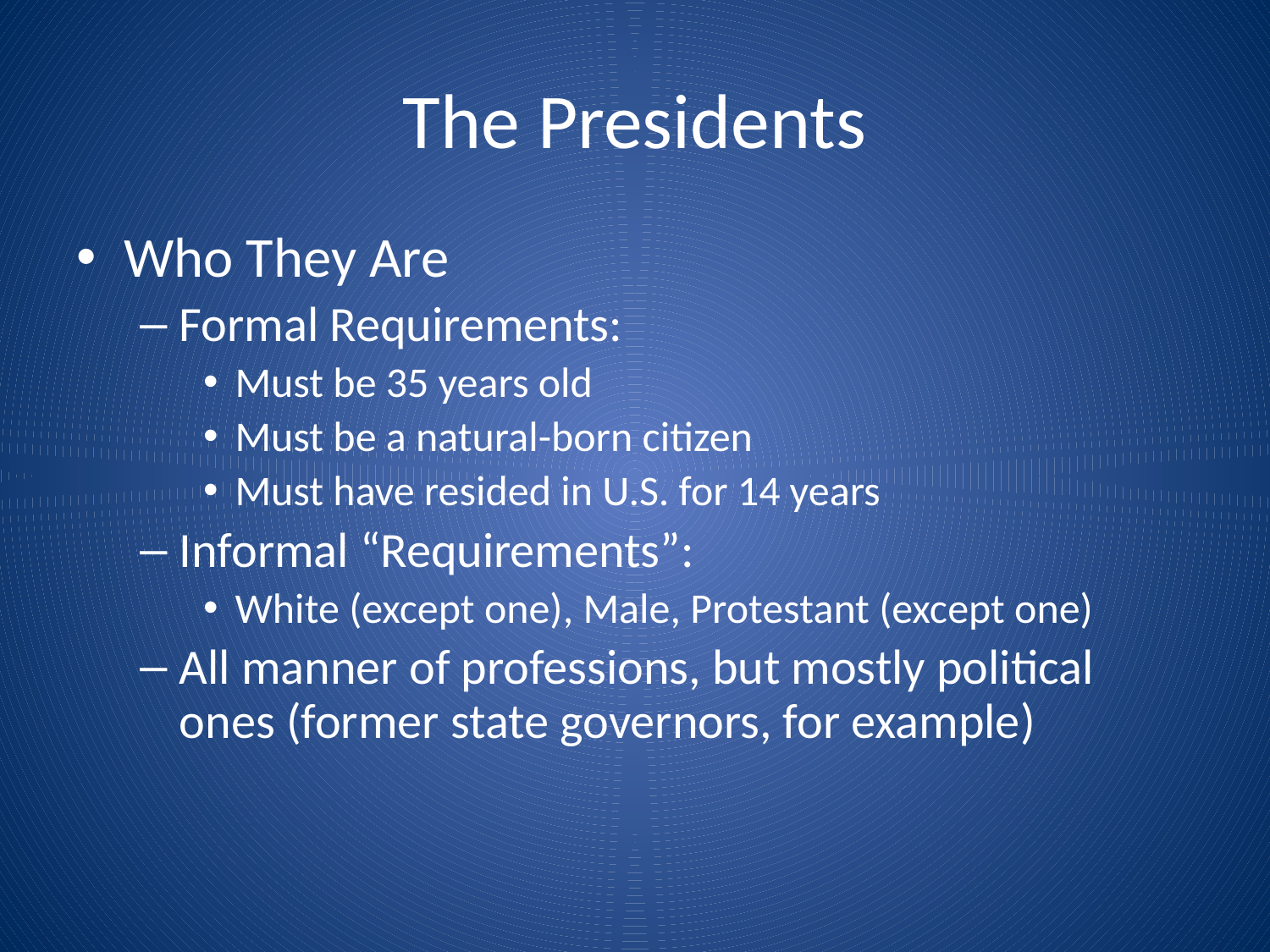

# The Presidents
Who They Are
Formal Requirements:
Must be 35 years old
Must be a natural-born citizen
Must have resided in U.S. for 14 years
Informal “Requirements”:
White (except one), Male, Protestant (except one)
All manner of professions, but mostly political ones (former state governors, for example)